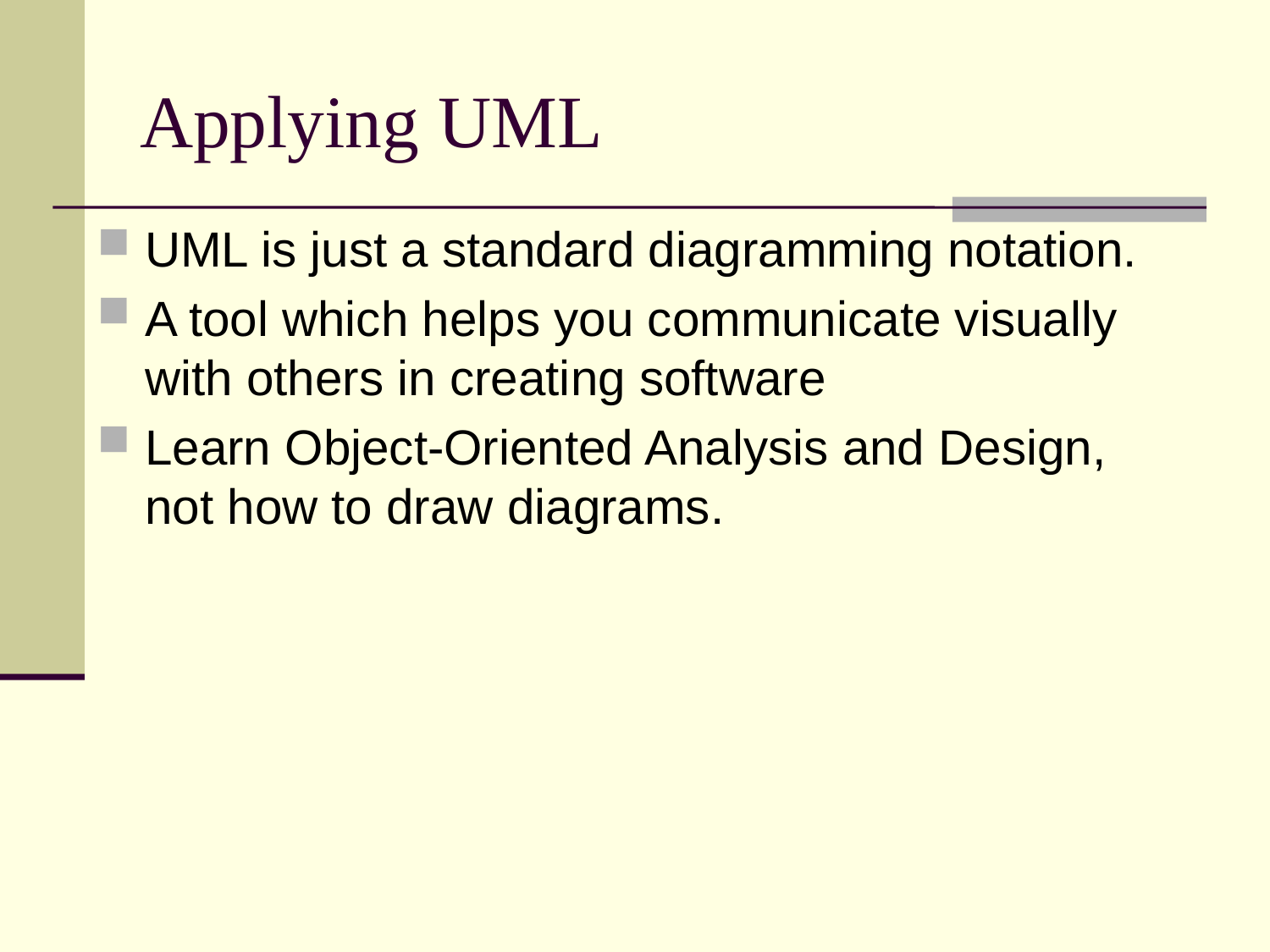

# Applying UML
UML is just a standard diagramming notation.
A tool which helps you communicate visually with others in creating software
Learn Object-Oriented Analysis and Design, not how to draw diagrams.